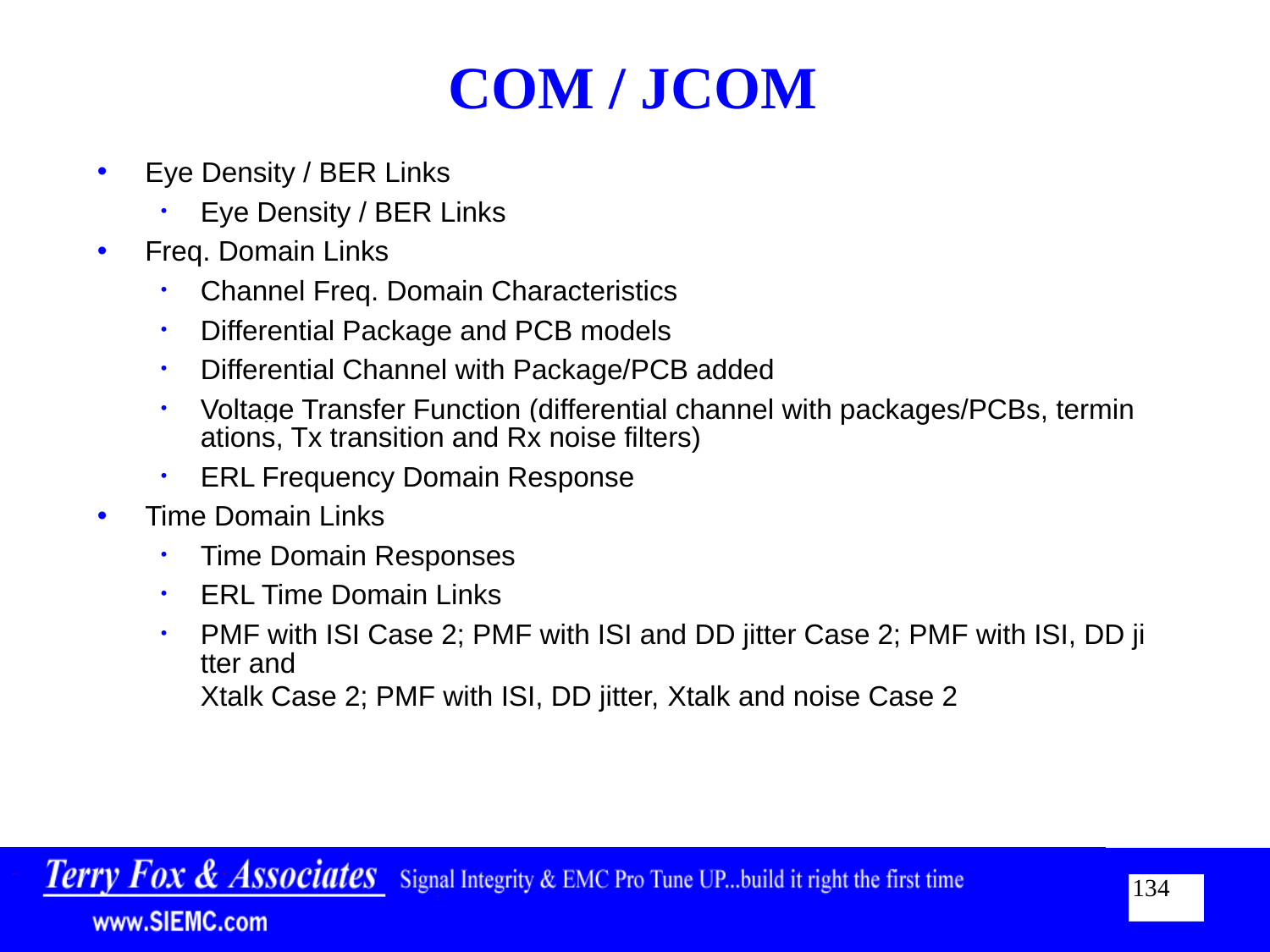

# COM / JCOM
Eye Density / BER Links
Eye Density / BER Links
Freq. Domain Links
Channel Freq. Domain Characteristics
Differential Package and PCB models
Differential Channel with Package/PCB added
Voltage Transfer Function (differential channel with packages/PCBs, terminations, Tx transition and Rx noise filters)
ERL Frequency Domain Response
Time Domain Links
Time Domain Responses
ERL Time Domain Links
PMF with ISI Case 2; PMF with ISI and DD jitter Case 2; PMF with ISI, DD jitter and Xtalk Case 2; PMF with ISI, DD jitter, Xtalk and noise Case 2
134